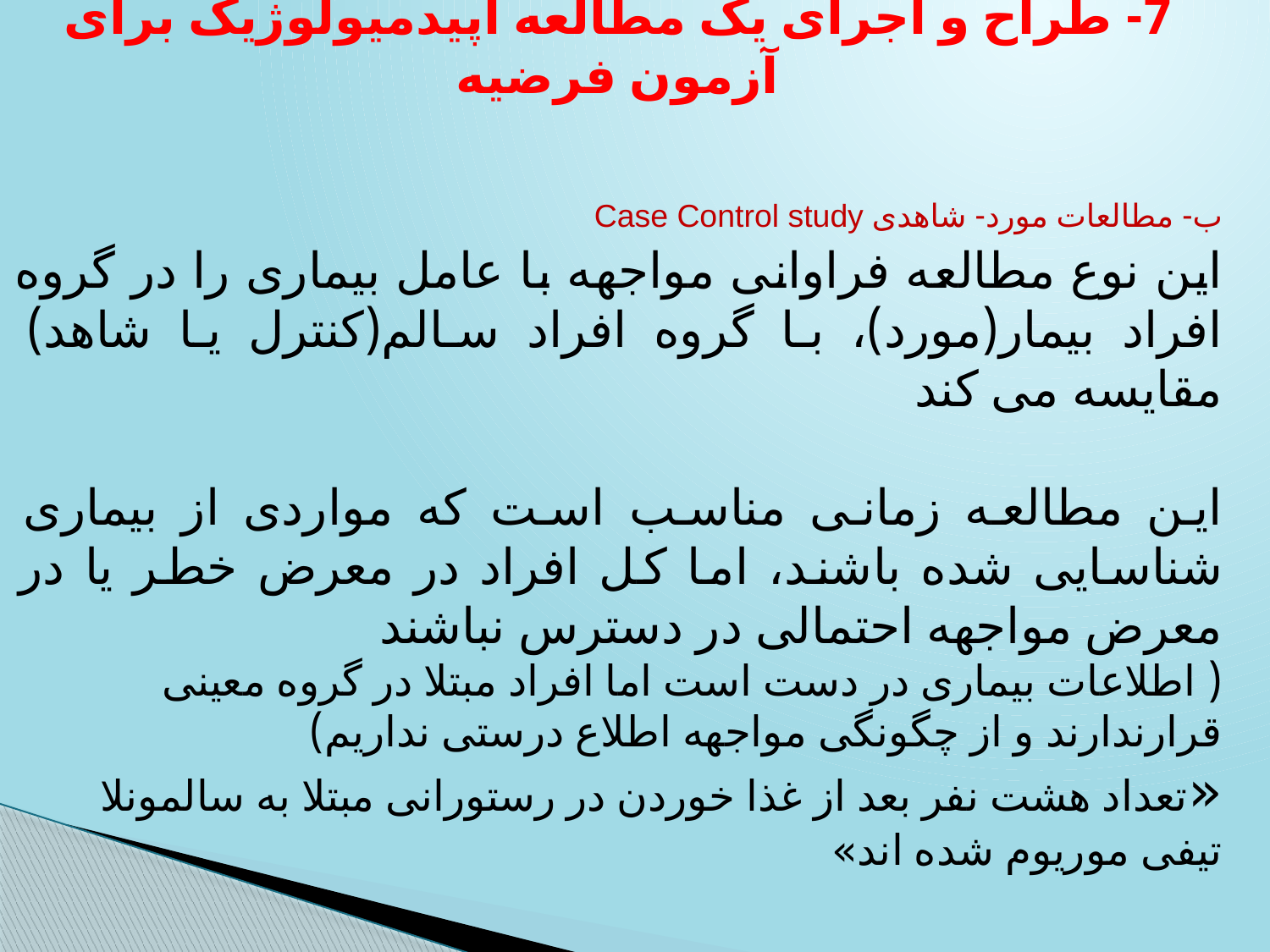

7- طراح و اجرای یک مطالعه اپیدمیولوژیک برای آزمون فرضیه

ب- مطالعات مورد- شاهدی Case Control study
این نوع مطالعه فراوانی مواجهه با عامل بیماری را در گروه افراد بیمار(مورد)، با گروه افراد سالم(کنترل یا شاهد) مقایسه می کند

این مطالعه زمانی مناسب است که مواردی از بیماری شناسایی شده باشند، اما کل افراد در معرض خطر یا در معرض مواجهه احتمالی در دسترس نباشند
( اطلاعات بیماری در دست است اما افراد مبتلا در گروه معینی قرارندارند و از چگونگی مواجهه اطلاع درستی نداریم)
«تعداد هشت نفر بعد از غذا خوردن در رستورانی مبتلا به سالمونلا تیفی موریوم شده اند»